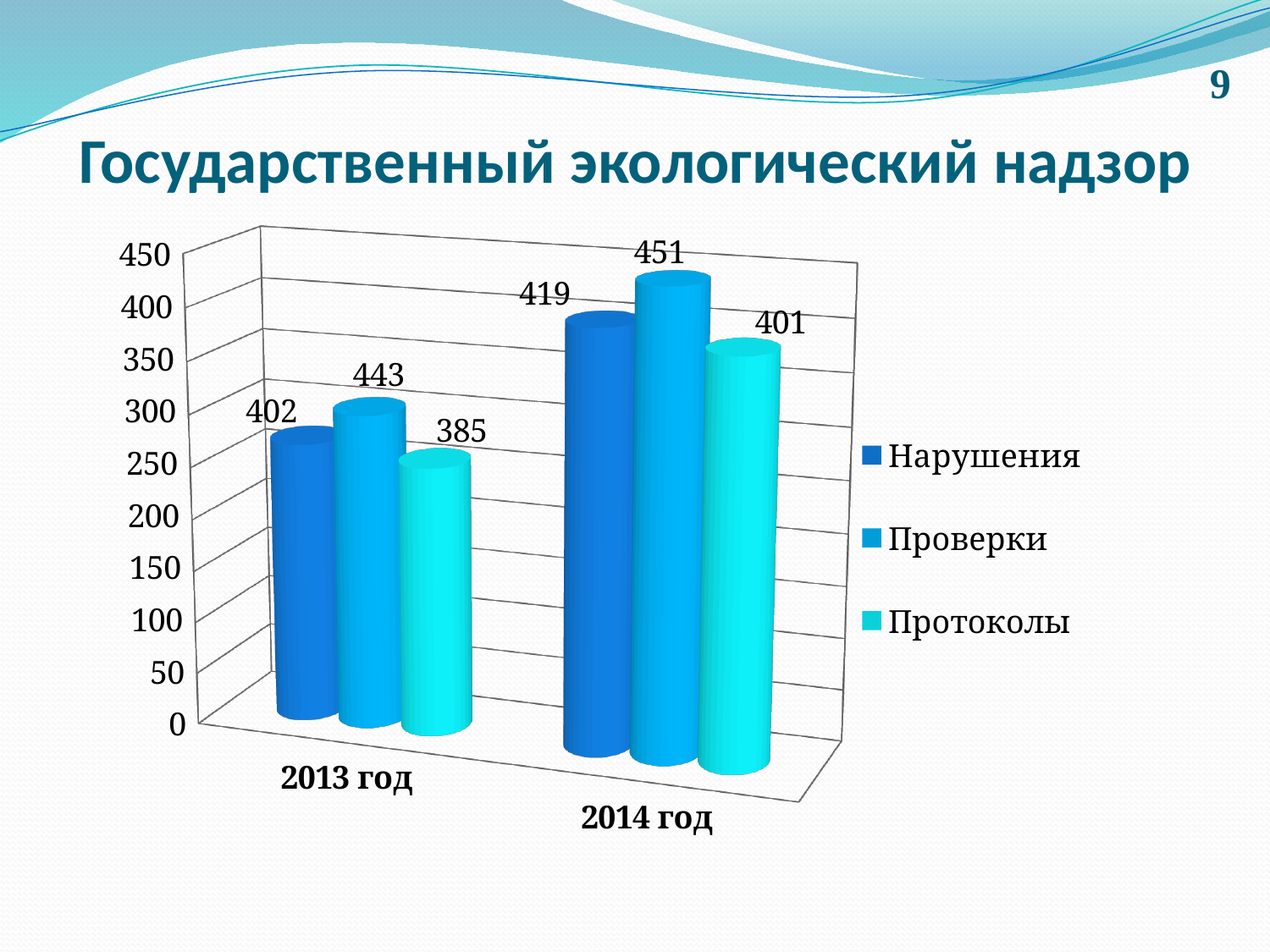

9
# Государственный экологический надзор

[unsupported chart]